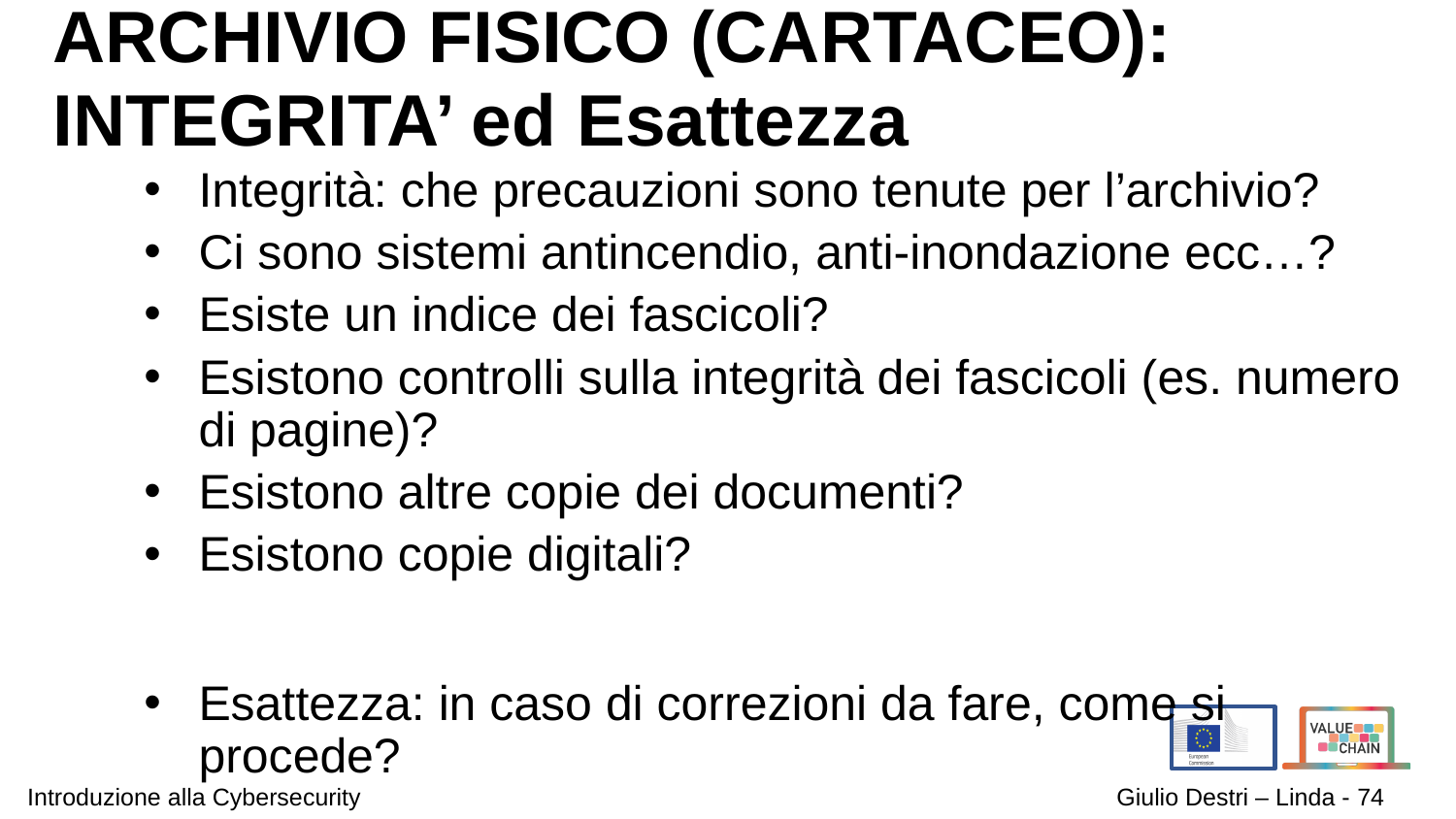

# ARCHIVIO FISICO (CARTACEO): INTEGRITA’ ed Esattezza
Integrità: che precauzioni sono tenute per l’archivio?
Ci sono sistemi antincendio, anti-inondazione ecc…?
Esiste un indice dei fascicoli?
Esistono controlli sulla integrità dei fascicoli (es. numero di pagine)?
Esistono altre copie dei documenti?
Esistono copie digitali?

Esattezza: in caso di correzioni da fare, come si procede?